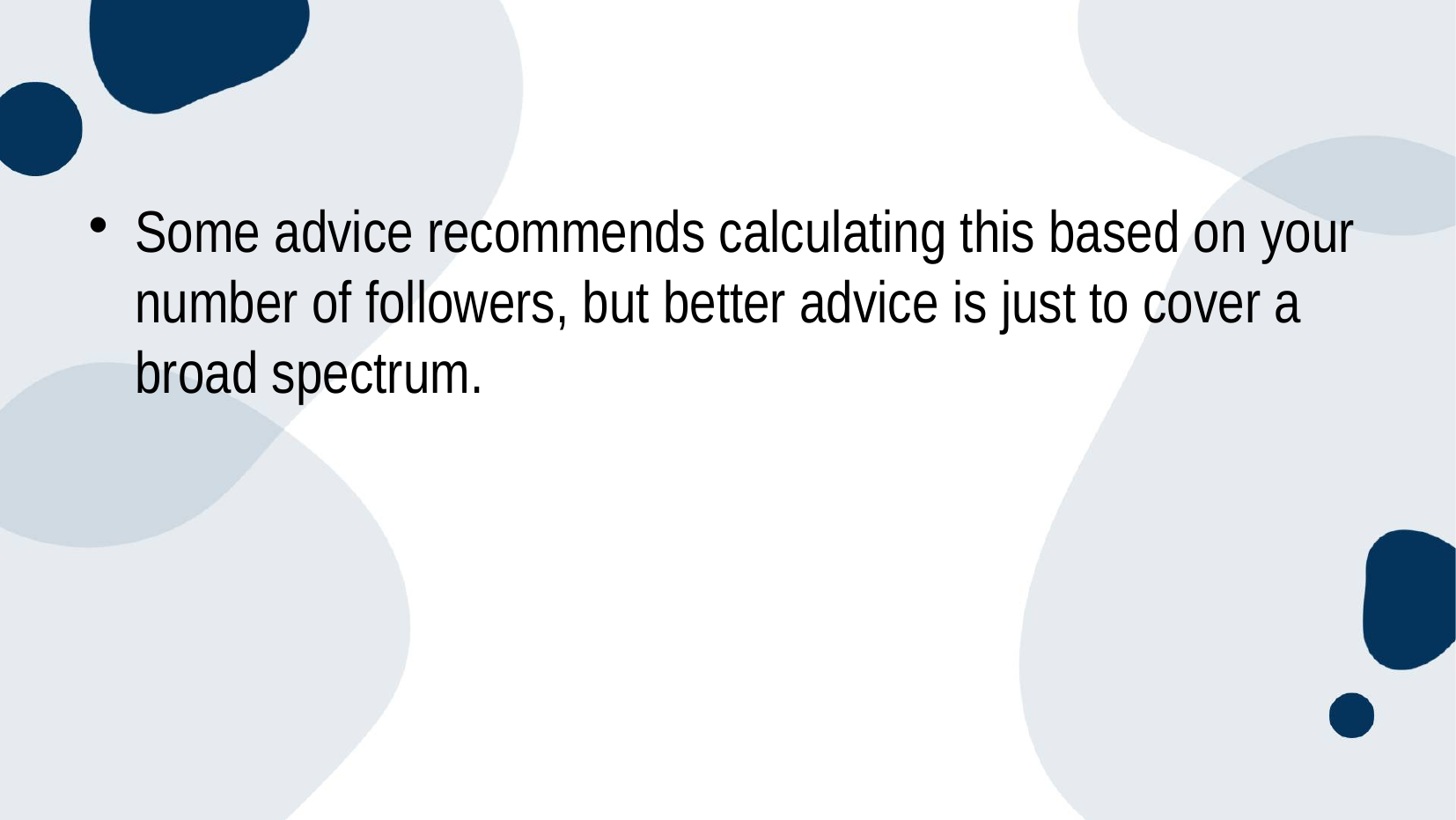

Some advice recommends calculating this based on your number of followers, but better advice is just to cover a broad spectrum.